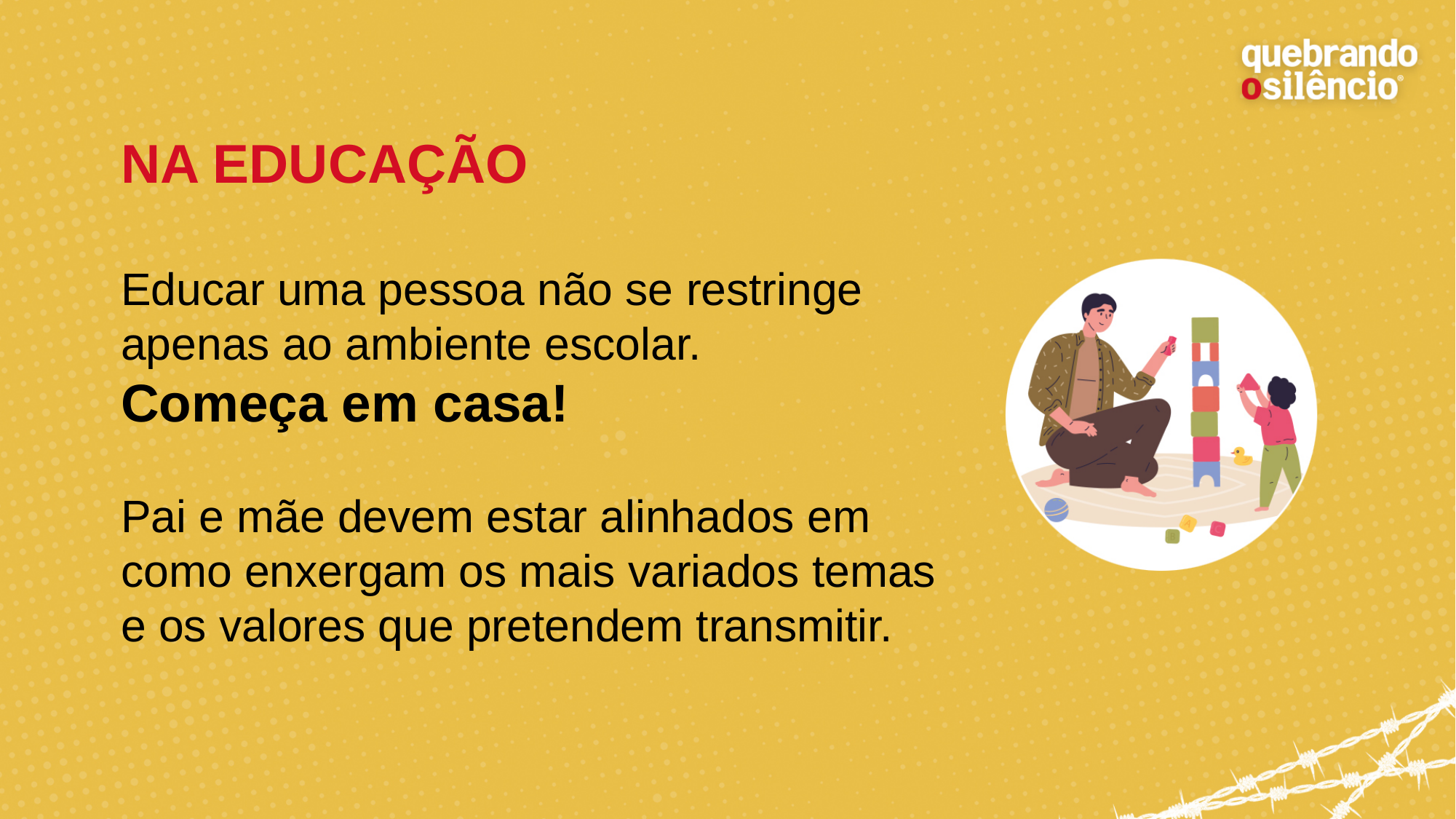

NA EDUCAÇÃO

Educar uma pessoa não se restringe apenas ao ambiente escolar.
Começa em casa!

Pai e mãe devem estar alinhados em como enxergam os mais variados temas e os valores que pretendem transmitir.